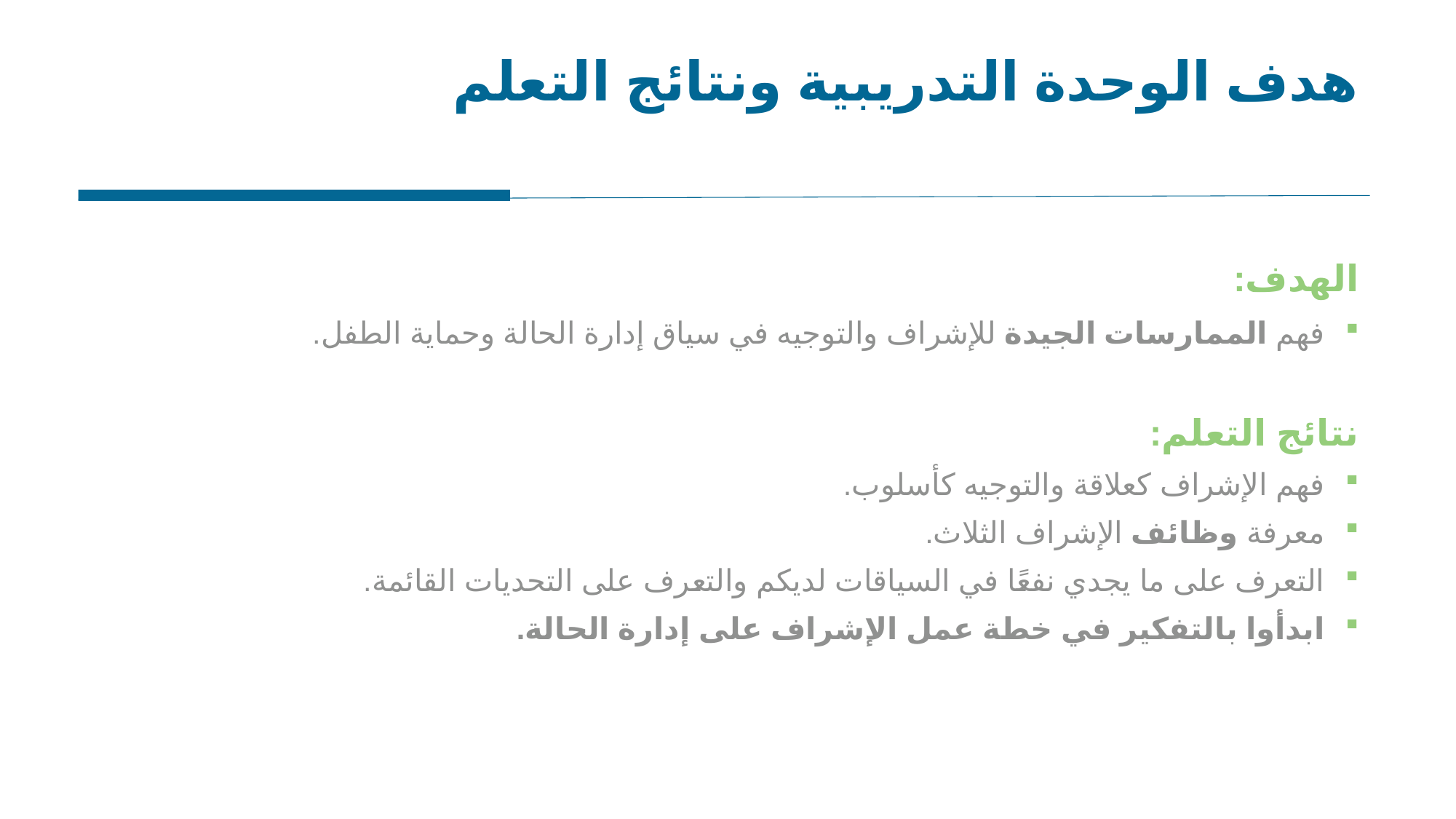

هدف الوحدة التدريبية ونتائج التعلم

الهدف:
فهم الممارسات الجيدة للإشراف والتوجيه في سياق إدارة الحالة وحماية الطفل.
نتائج التعلم:
فهم الإشراف كعلاقة والتوجيه كأسلوب.
معرفة وظائف الإشراف الثلاث.
التعرف على ما يجدي نفعًا في السياقات لديكم والتعرف على التحديات القائمة.
ابدأوا بالتفكير في خطة عمل الإشراف على إدارة الحالة.